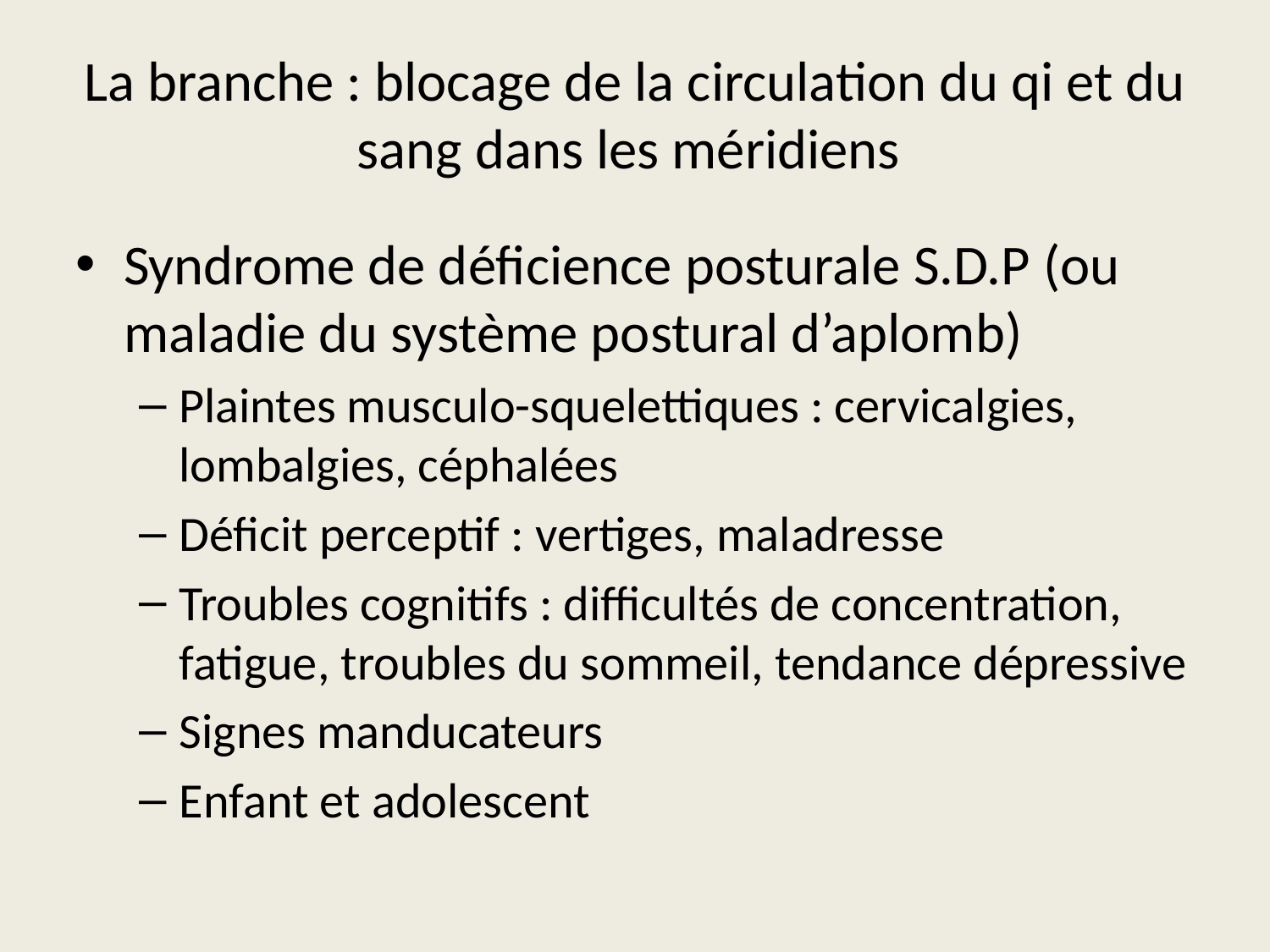

# La branche : blocage de la circulation du qi et du sang dans les méridiens
Syndrome de déficience posturale S.D.P (ou maladie du système postural d’aplomb)
Plaintes musculo-squelettiques : cervicalgies, lombalgies, céphalées
Déficit perceptif : vertiges, maladresse
Troubles cognitifs : difficultés de concentration, fatigue, troubles du sommeil, tendance dépressive
Signes manducateurs
Enfant et adolescent